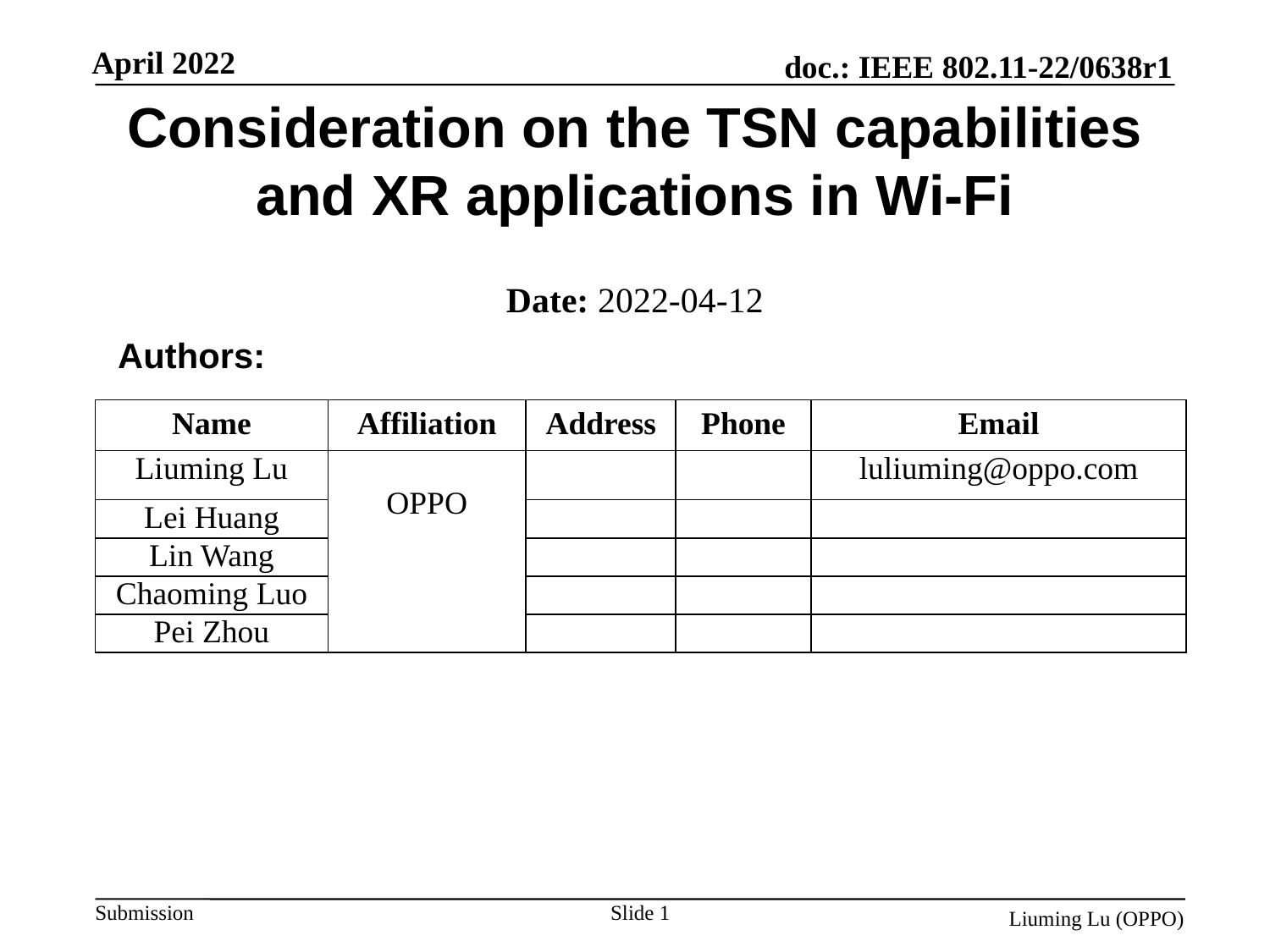

# Consideration on the TSN capabilities and XR applications in Wi-Fi
Date: 2022-04-12
 Authors:
| Name | Affiliation | Address | Phone | Email |
| --- | --- | --- | --- | --- |
| Liuming Lu | OPPO |  |  | luliuming@oppo.com |
| Lei Huang |  |  |  |  |
| Lin Wang |  |  |  |  |
| Chaoming Luo |  |  |  |  |
| Pei Zhou |  |  |  |  |
Slide 1
Liuming Lu (OPPO)